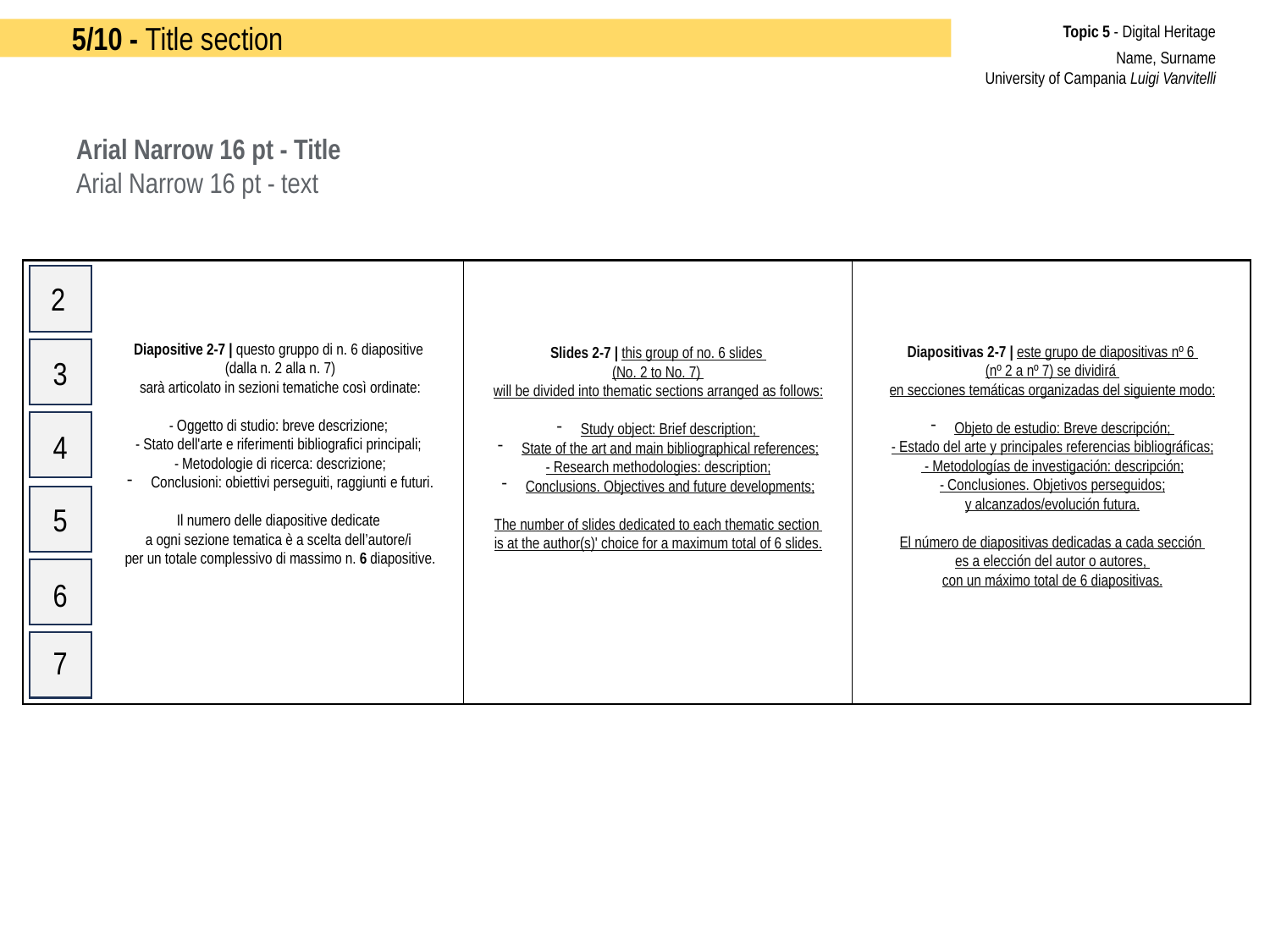

5/10 - Title section
Topic 5 - Digital Heritage

Name, Surname
University of Campania Luigi Vanvitelli
Arial Narrow 16 pt - Title
Arial Narrow 16 pt - text

2
Diapositive 2-7 | questo gruppo di n. 6 diapositive
(dalla n. 2 alla n. 7)
sarà articolato in sezioni tematiche così ordinate:

- Oggetto di studio: breve descrizione;
- Stato dell'arte e riferimenti bibliografici principali;
- Metodologie di ricerca: descrizione;
Conclusioni: obiettivi perseguiti, raggiunti e futuri.

Il numero delle diapositive dedicate
a ogni sezione tematica è a scelta dell’autore/i
per un totale complessivo di massimo n. 6 diapositive.
Diapositivas 2-7 | este grupo de diapositivas nº 6
(nº 2 a nº 7) se dividirá
en secciones temáticas organizadas del siguiente modo:

Objeto de estudio: Breve descripción;
- Estado del arte y principales referencias bibliográficas;
 - Metodologías de investigación: descripción;
- Conclusiones. Objetivos perseguidos;
y alcanzados/evolución futura.

El número de diapositivas dedicadas a cada sección
es a elección del autor o autores,
con un máximo total de 6 diapositivas.
Slides 2-7 | this group of no. 6 slides
(No. 2 to No. 7)
will be divided into thematic sections arranged as follows:

Study object: Brief description;
State of the art and main bibliographical references;
- Research methodologies: description;
Conclusions. Objectives and future developments;

The number of slides dedicated to each thematic section
is at the author(s)' choice for a maximum total of 6 slides.

3

4

5

6

7